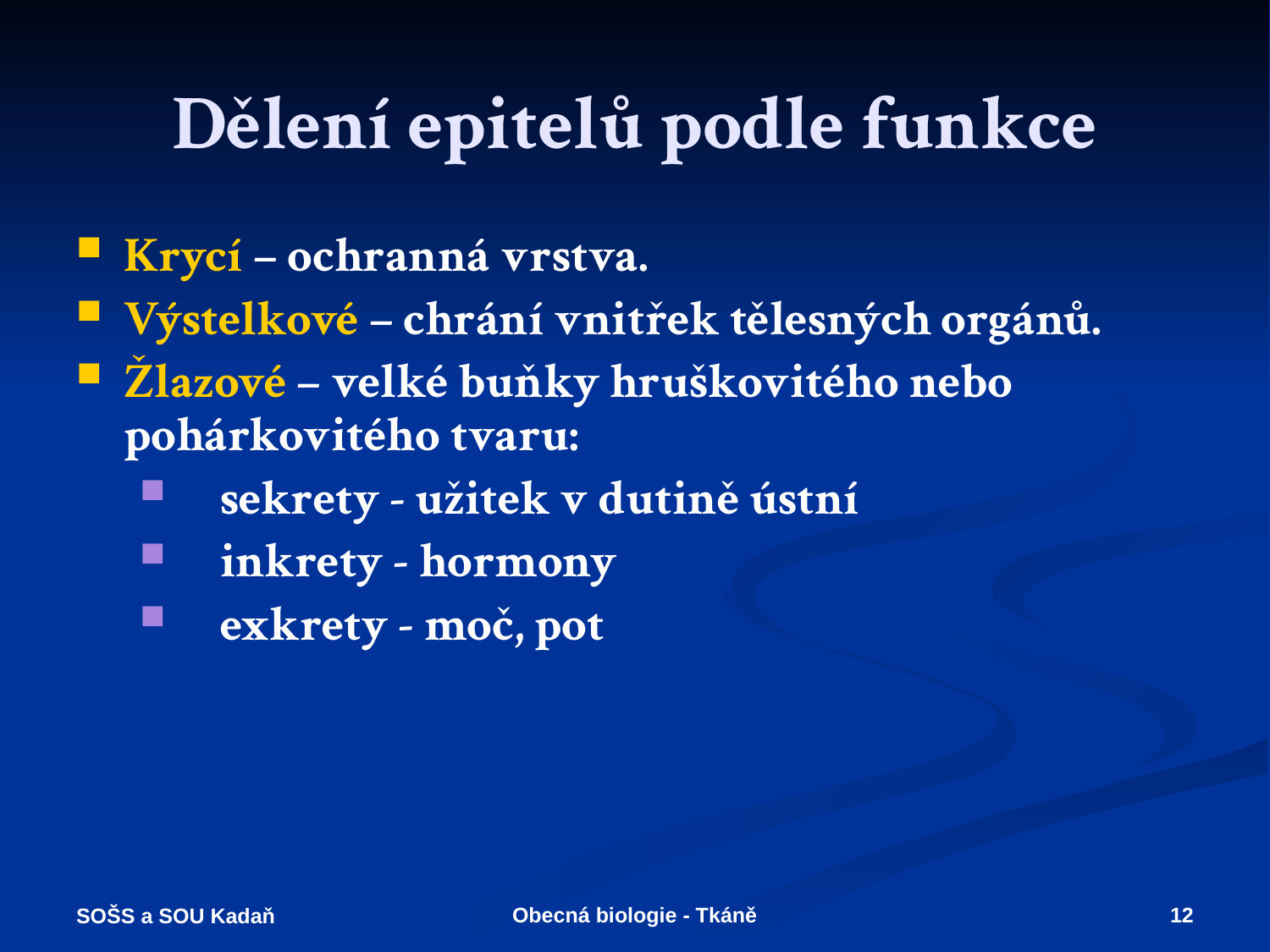

# Dělení epitelů podle funkce
Krycí – ochranná vrstva.
Výstelkové – chrání vnitřek tělesných orgánů.
Žlazové – velké buňky hruškovitého nebo pohárkovitého tvaru:
    sekrety - užitek v dutině ústní
    inkrety - hormony
    exkrety - moč, pot
Obecná biologie - Tkáně
12
SOŠS a SOU Kadaň